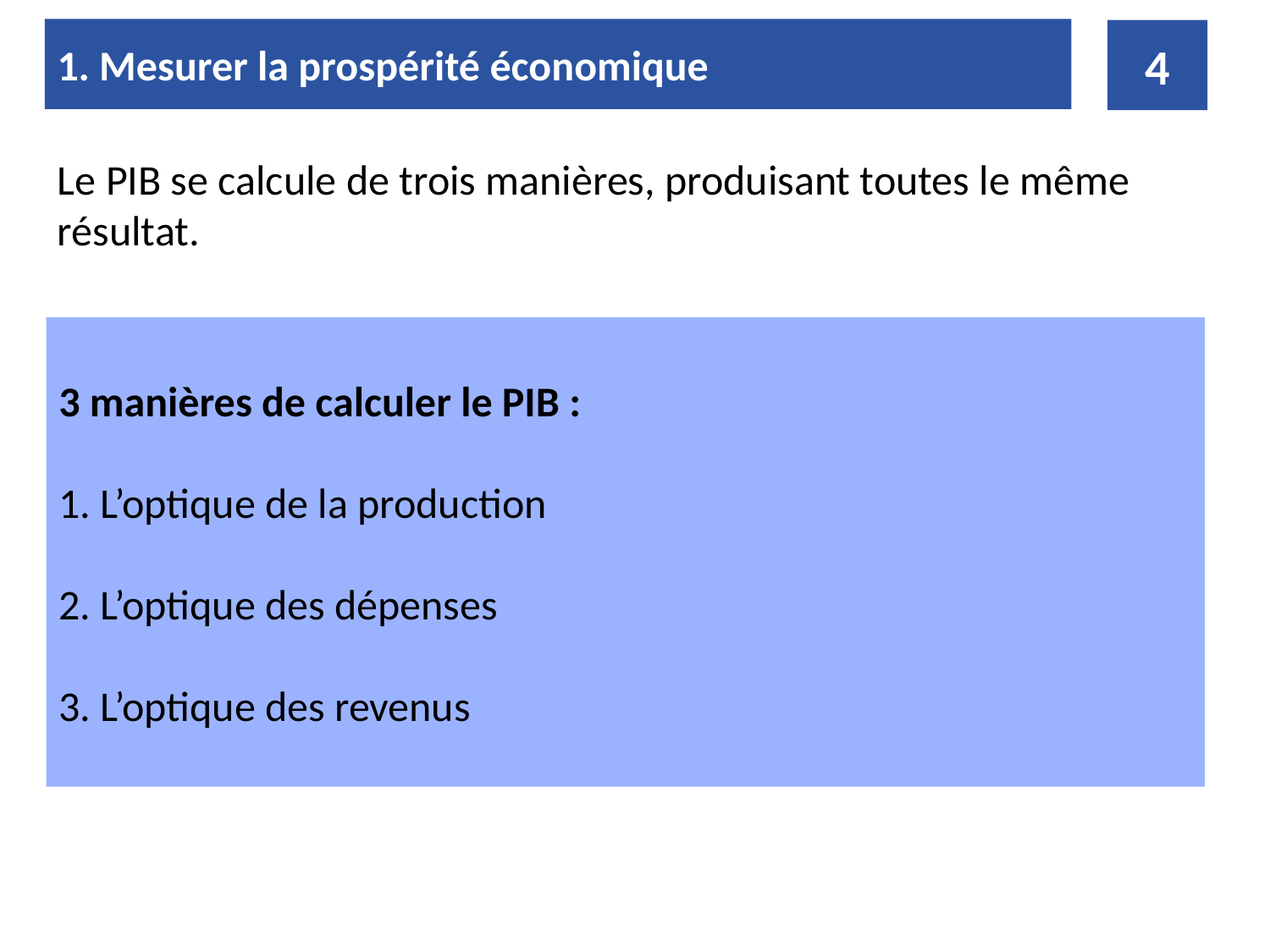

1. Mesurer la prospérité économique
4
Le PIB se calcule de trois manières, produisant toutes le même résultat.

3 manières de calculer le PIB :

 L’optique de la production

 L’optique des dépenses

 L’optique des revenus